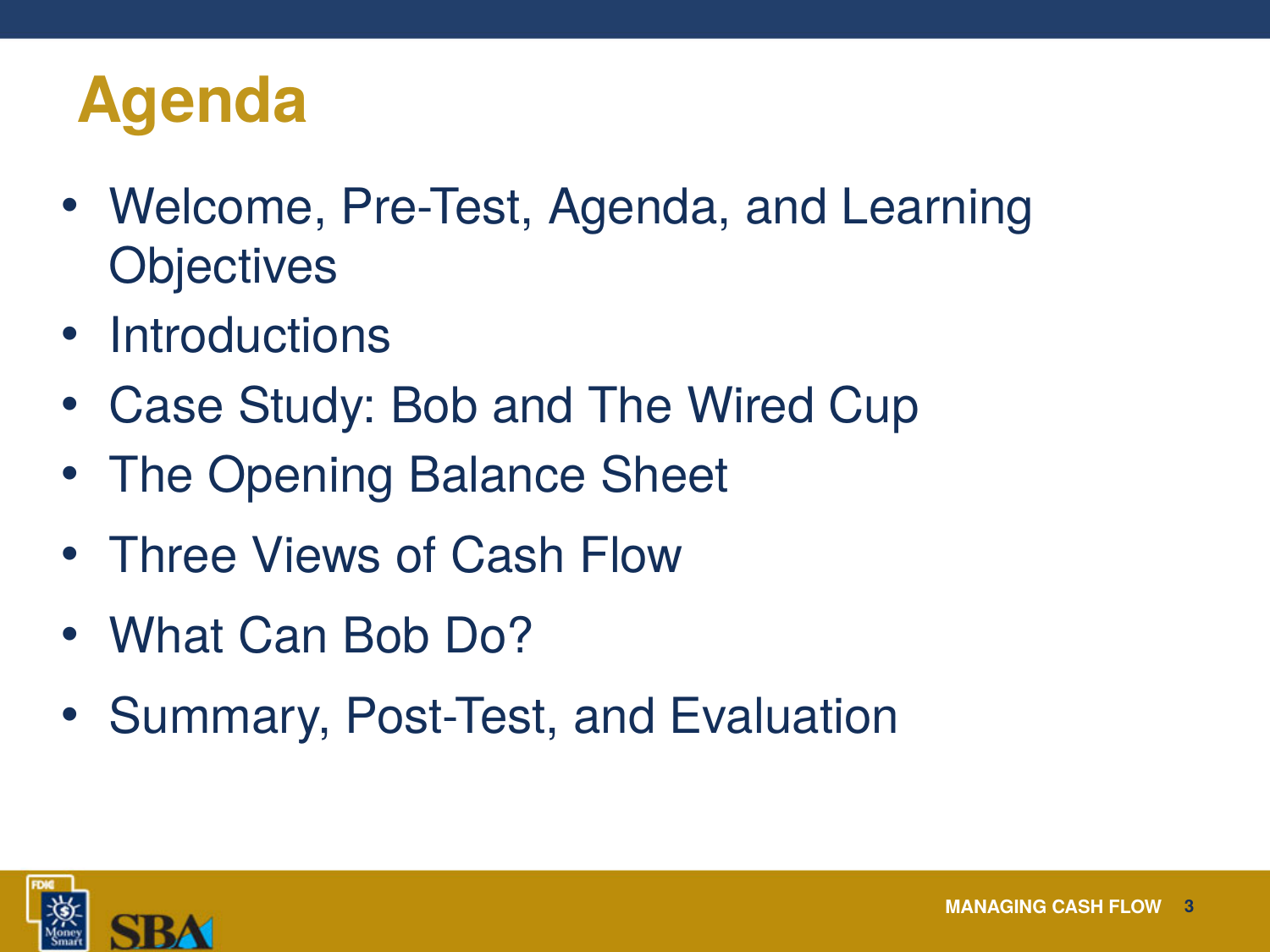

# Agenda
Welcome, Pre-Test, Agenda, and Learning Objectives
Introductions
Case Study: Bob and The Wired Cup
The Opening Balance Sheet
Three Views of Cash Flow
What Can Bob Do?
Summary, Post-Test, and Evaluation